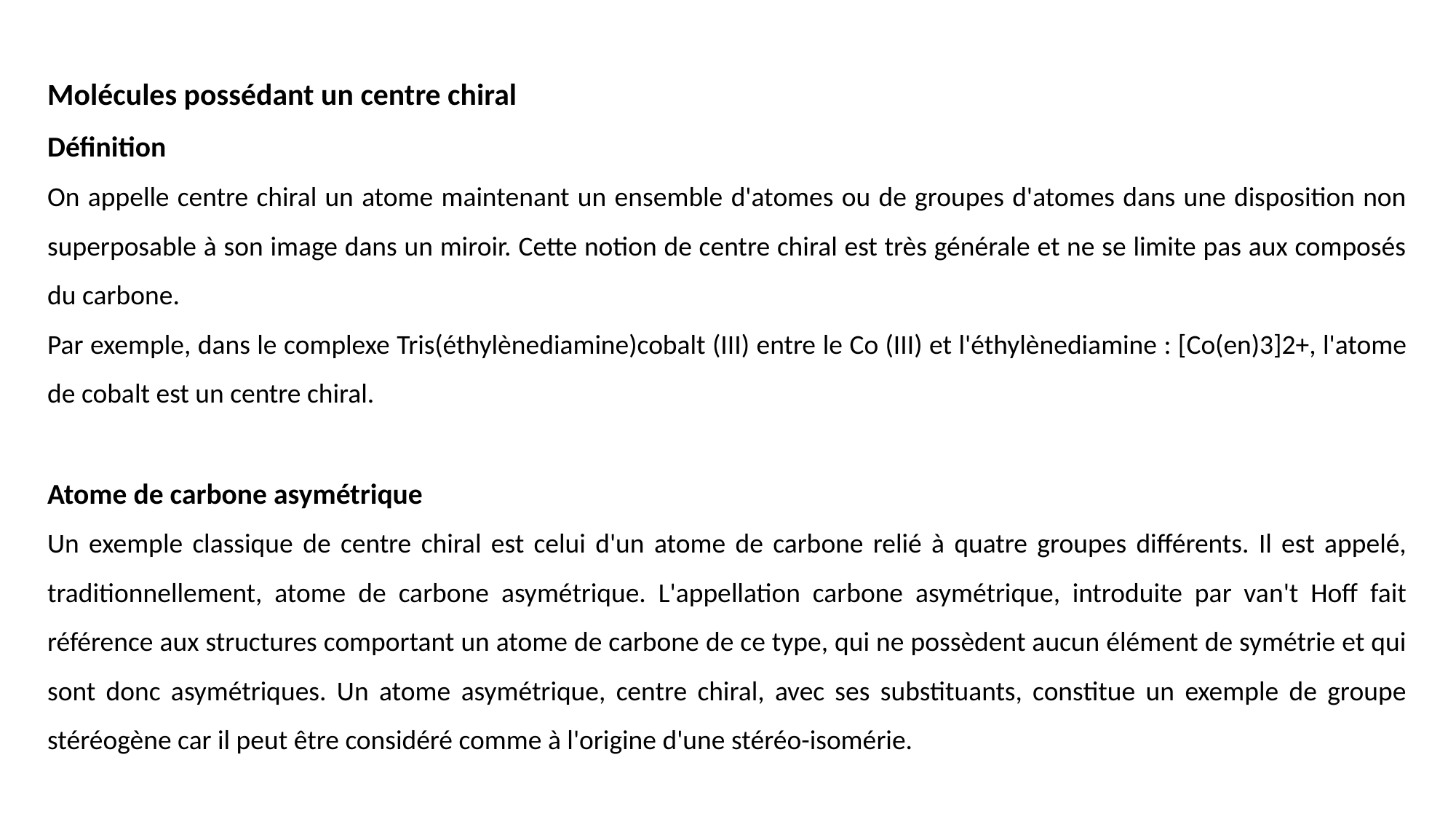

Molécules possédant un centre chiral
Définition
On appelle centre chiral un atome maintenant un ensemble d'atomes ou de groupes d'atomes dans une disposition non superposable à son image dans un miroir. Cette notion de centre chiral est très générale et ne se limite pas aux composés du carbone.
Par exemple, dans le complexe Tris(éthylènediamine)cobalt (III) entre le Co (III) et l'éthylènediamine : [Co(en)3]2+, l'atome de cobalt est un centre chiral.

Atome de carbone asymétrique
Un exemple classique de centre chiral est celui d'un atome de carbone relié à quatre groupes différents. Il est appelé, traditionnellement, atome de carbone asymétrique. L'appellation carbone asymétrique, introduite par van't Hoff fait référence aux structures comportant un atome de carbone de ce type, qui ne possèdent aucun élément de symétrie et qui sont donc asymétriques. Un atome asymétrique, centre chiral, avec ses substituants, constitue un exemple de groupe stéréogène car il peut être considéré comme à l'origine d'une stéréo-isomérie.